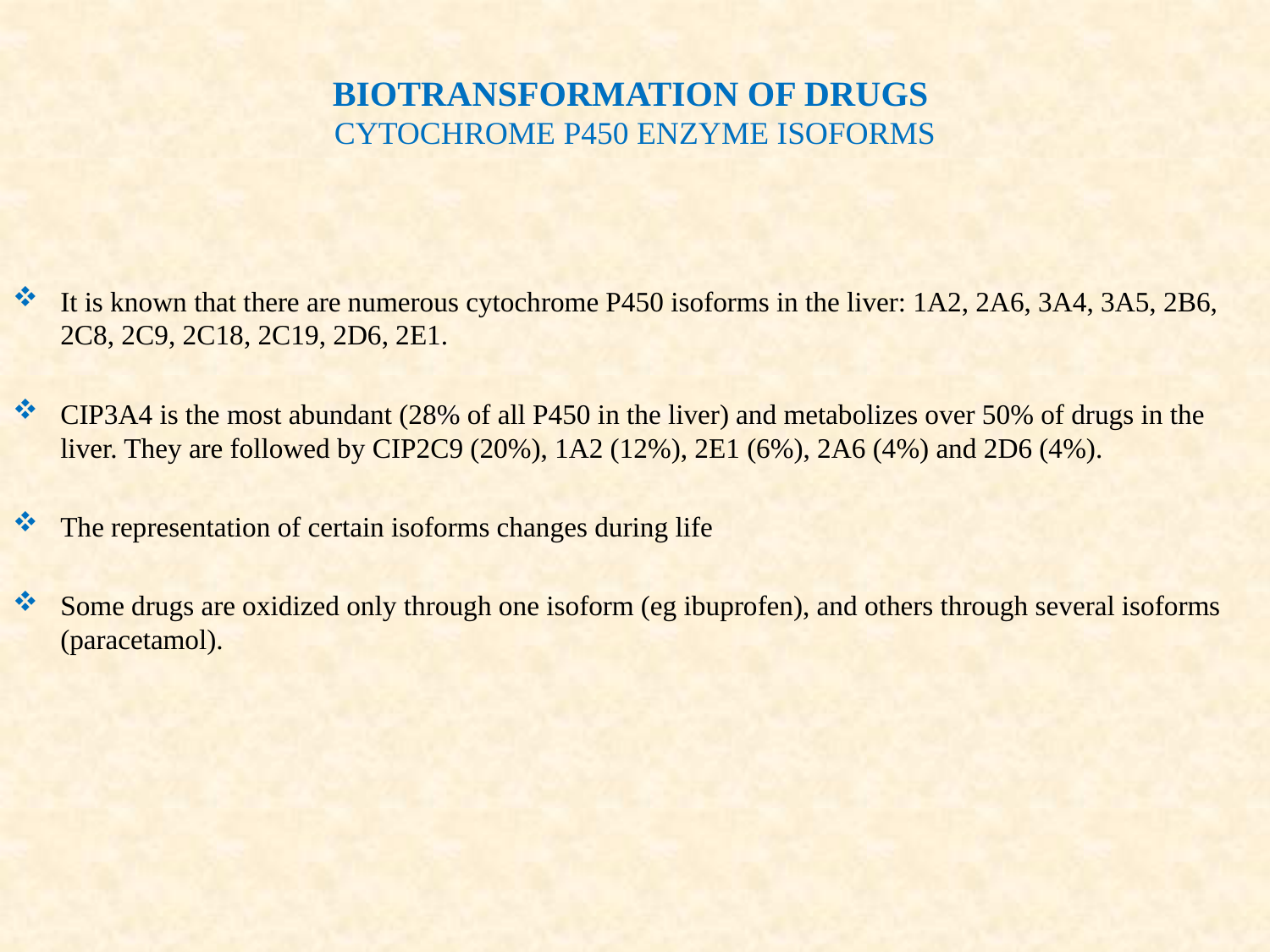

# BIOTRANSFORMATION OF DRUGS CYTOCHROME P450 ENZYME ISOFORMS

It is known that there are numerous cytochrome P450 isoforms in the liver: 1A2, 2A6, 3A4, 3A5, 2B6, 2C8, 2C9, 2C18, 2C19, 2D6, 2E1.

CIP3A4 is the most abundant (28% of all P450 in the liver) and metabolizes over 50% of drugs in the liver. They are followed by CIP2C9 (20%), 1A2 (12%), 2E1 (6%), 2A6 (4%) and 2D6 (4%).

The representation of certain isoforms changes during life

Some drugs are oxidized only through one isoform (eg ibuprofen), and others through several isoforms (paracetamol).